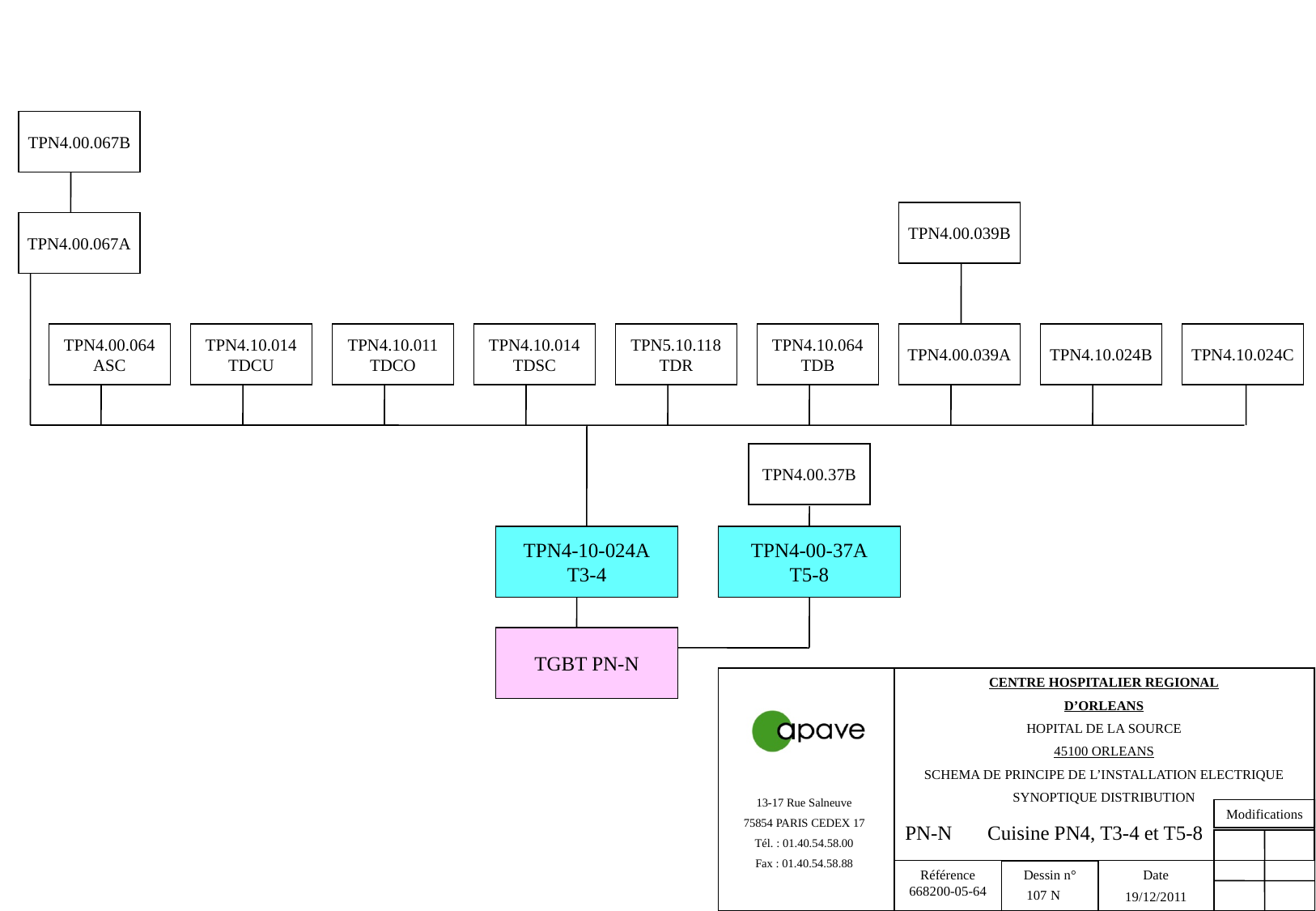

TPN4.00.067B

TPN4.00.039B
TPN4.00.067A

TPN4.00.064
ASC
TPN4.10.014
TDCU
TPN4.10.011
TDCO
TPN4.10.014
TDSC
TPN5.10.118
TDR
TPN4.10.064
TDB
TPN4.00.039A
TPN4.10.024B
TPN4.10.024C

TPN4.00.37B

TPN4-10-024A
T3-4
TPN4-00-37A
T5-8

TGBT PN-N

PN-N       Cuisine PN4, T3-4 et T5-8
107 N
19/12/2011